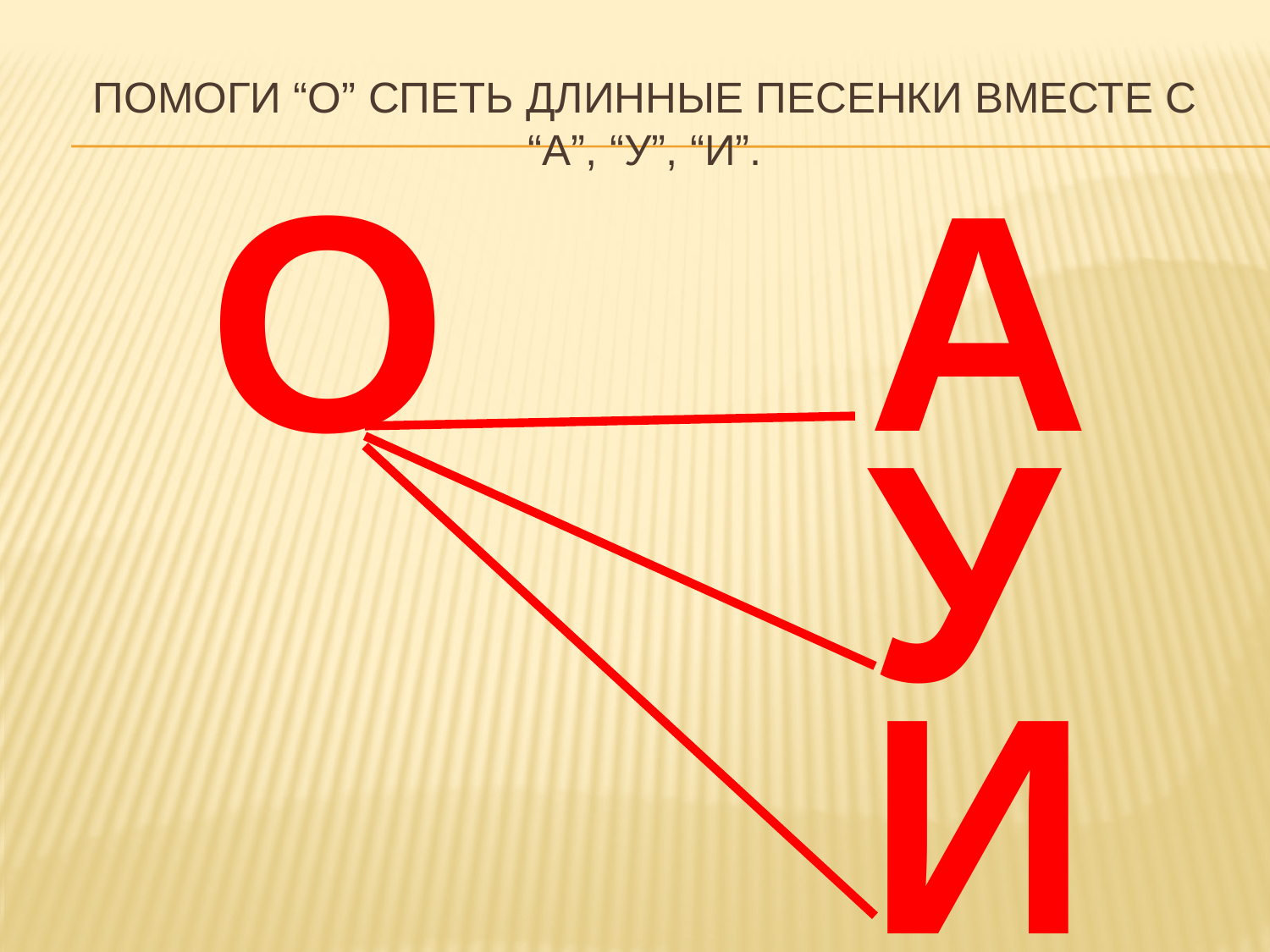

# Помоги “О” спеть длиннЫЕ песенкИ вместе с “А”, “У”, “И”.
О
А
У
И